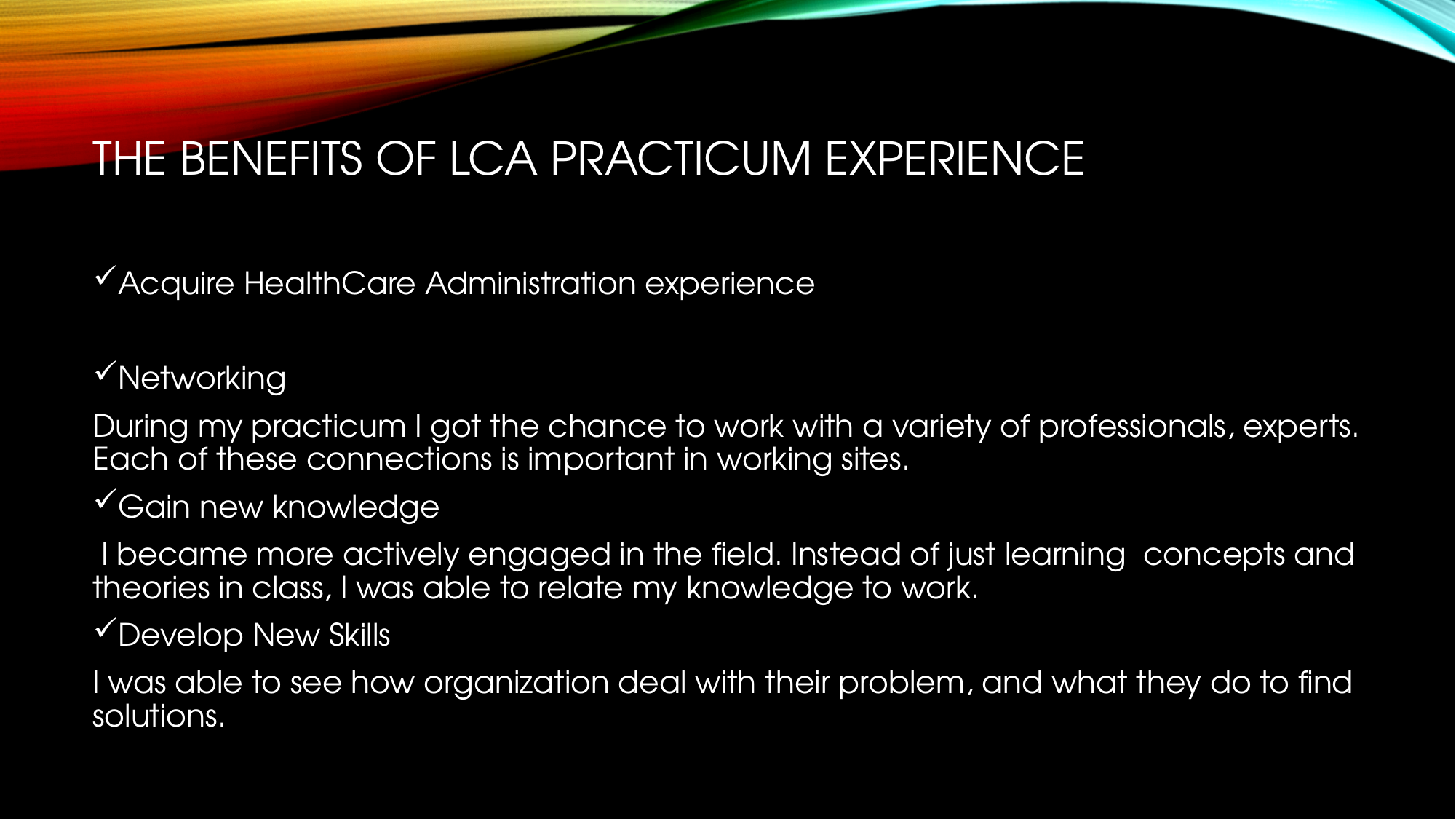

# The Benefits of LCA practicum Experience
Acquire HealthCare Administration experience

Networking
During my practicum I got the chance to work with a variety of professionals, experts. Each of these connections is important in working sites.
Gain new knowledge
 I became more actively engaged in the field. Instead of just learning  concepts and theories in class, I was able to relate my knowledge to work.
Develop New Skills
I was able to see how organization deal with their problem, and what they do to find solutions.